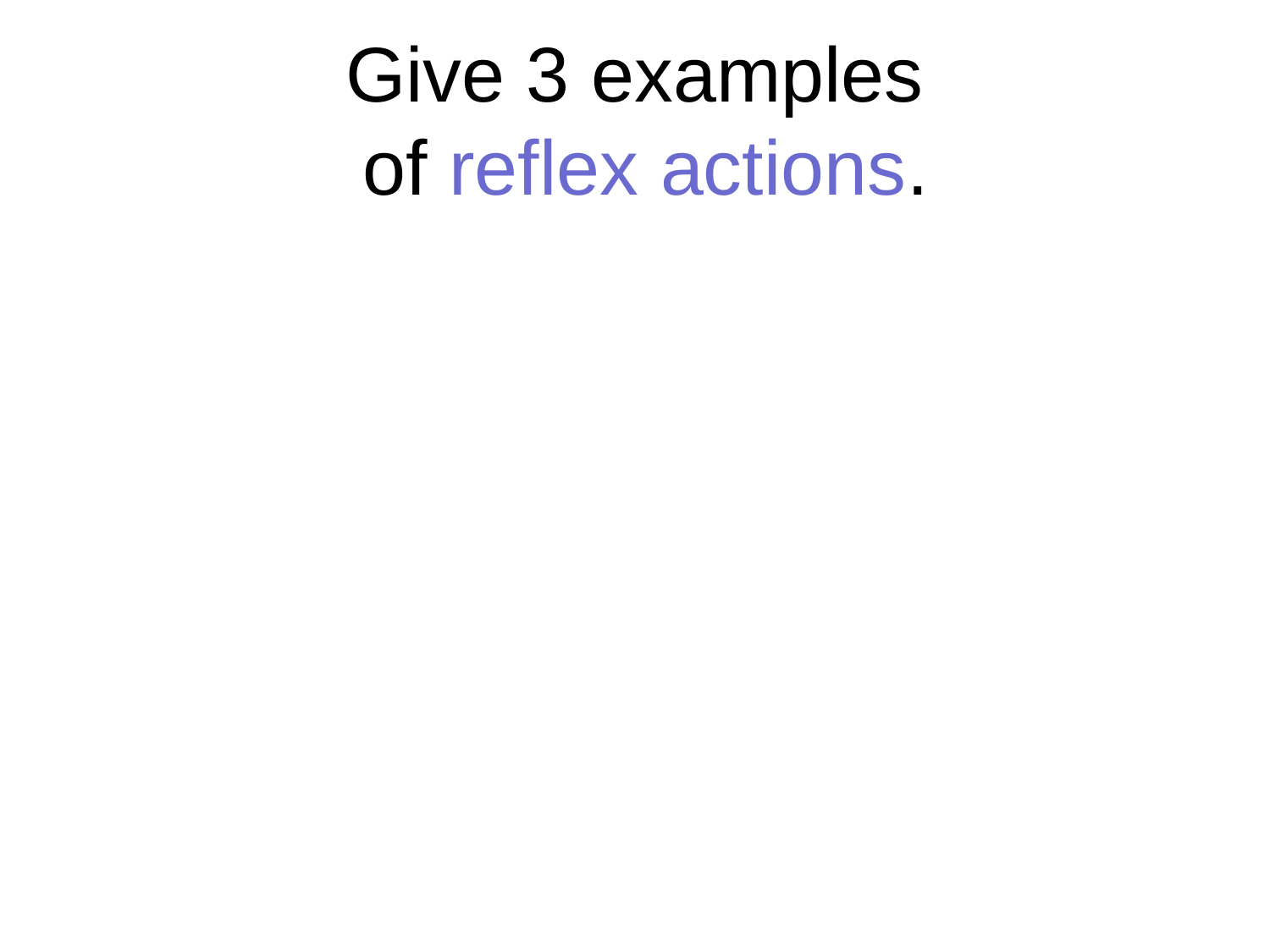

# Give 3 examples of reflex actions.